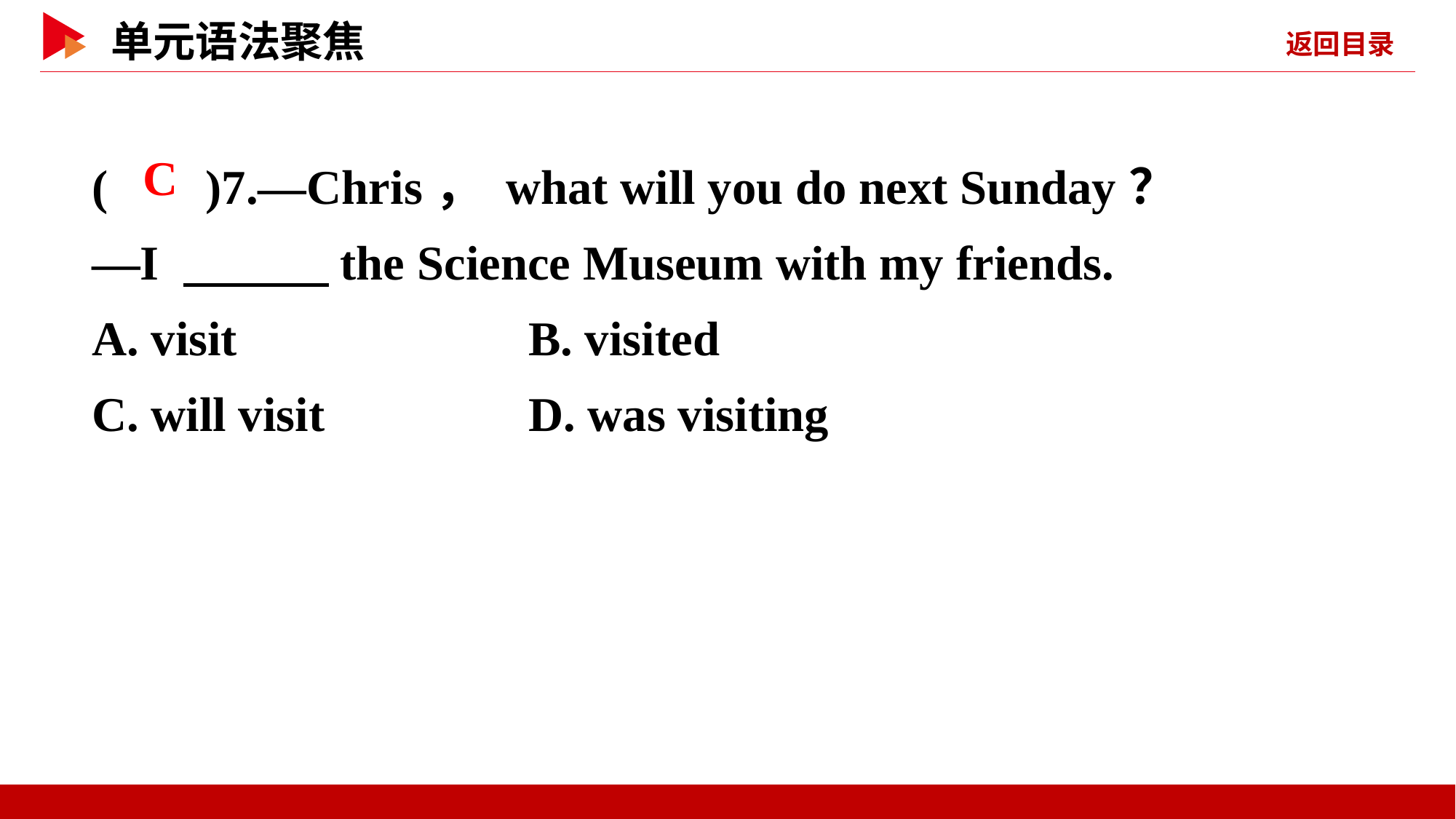

(        )7.—Chris， what will you do next Sunday？
—I 　　　the Science Museum with my friends.
A. visit             		B. visited
C. will visit             	D. was visiting
   C